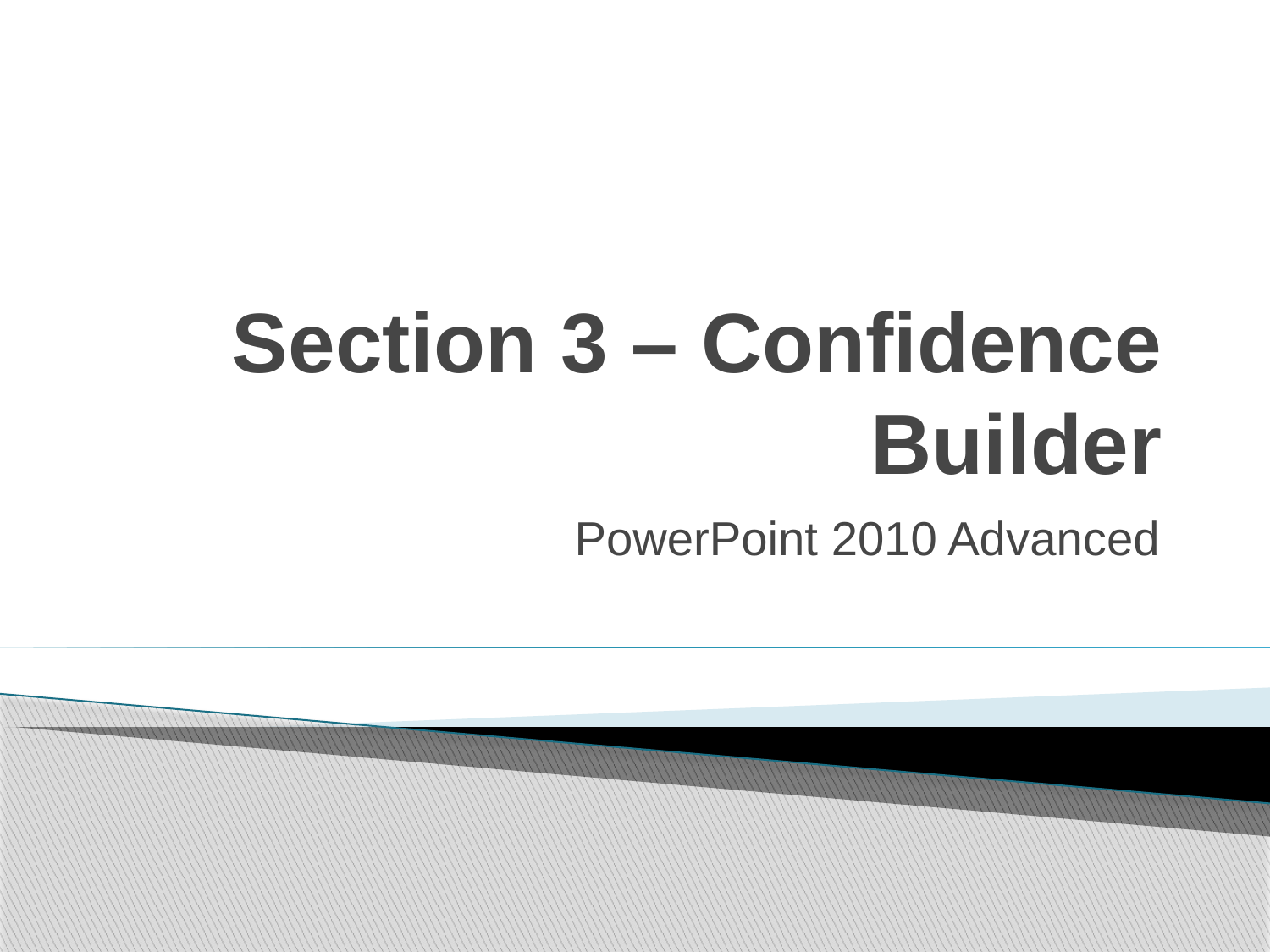

# Section 3 – Confidence Builder
PowerPoint 2010 Advanced